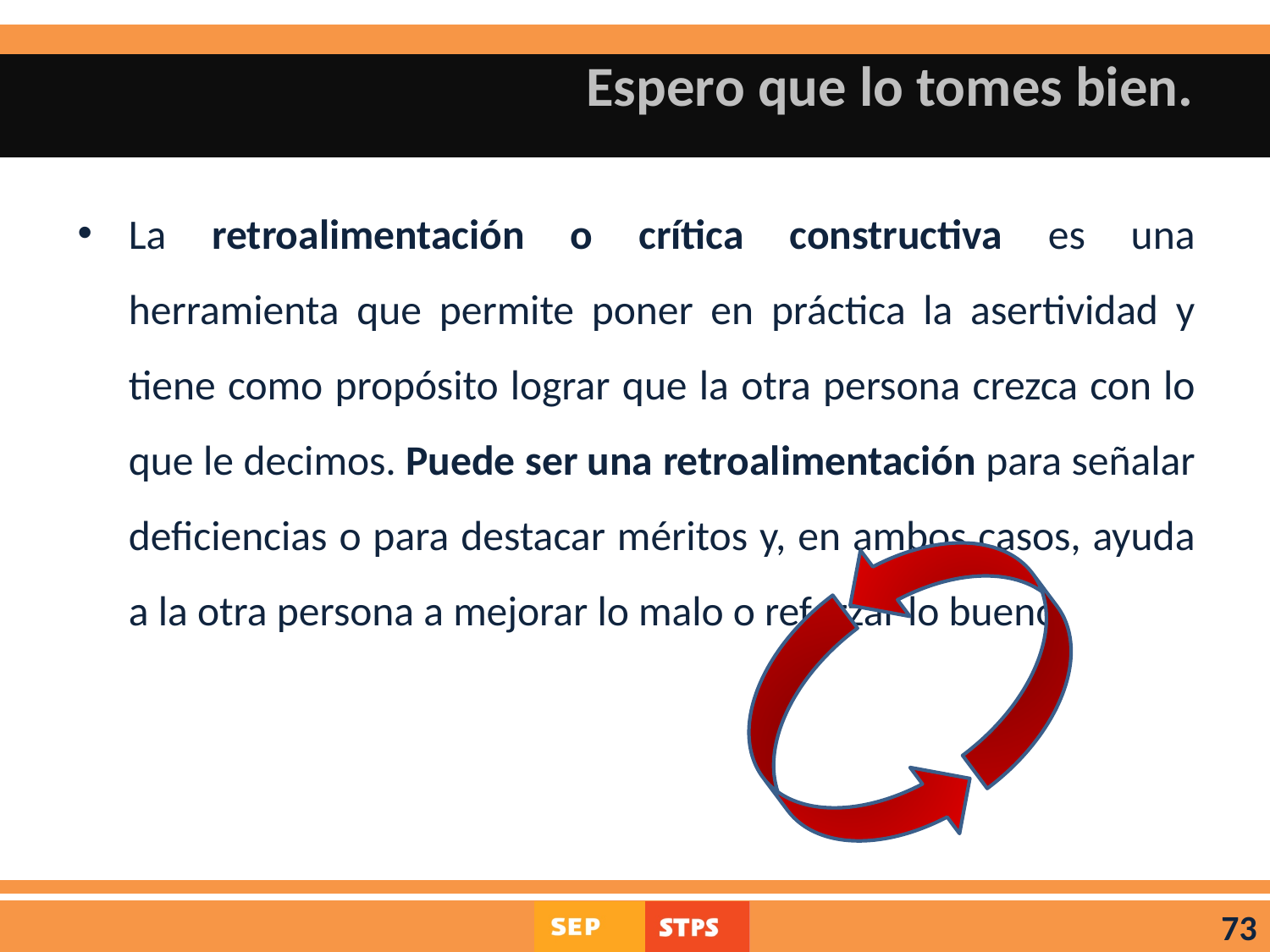

# Espero que lo tomes bien.
La retroalimentación o crítica constructiva es una herramienta que permite poner en práctica la asertividad y tiene como propósito lograr que la otra persona crezca con lo que le decimos. Puede ser una retroalimentación para señalar deficiencias o para destacar méritos y, en ambos casos, ayuda a la otra persona a mejorar lo malo o reforzar lo bueno.

73